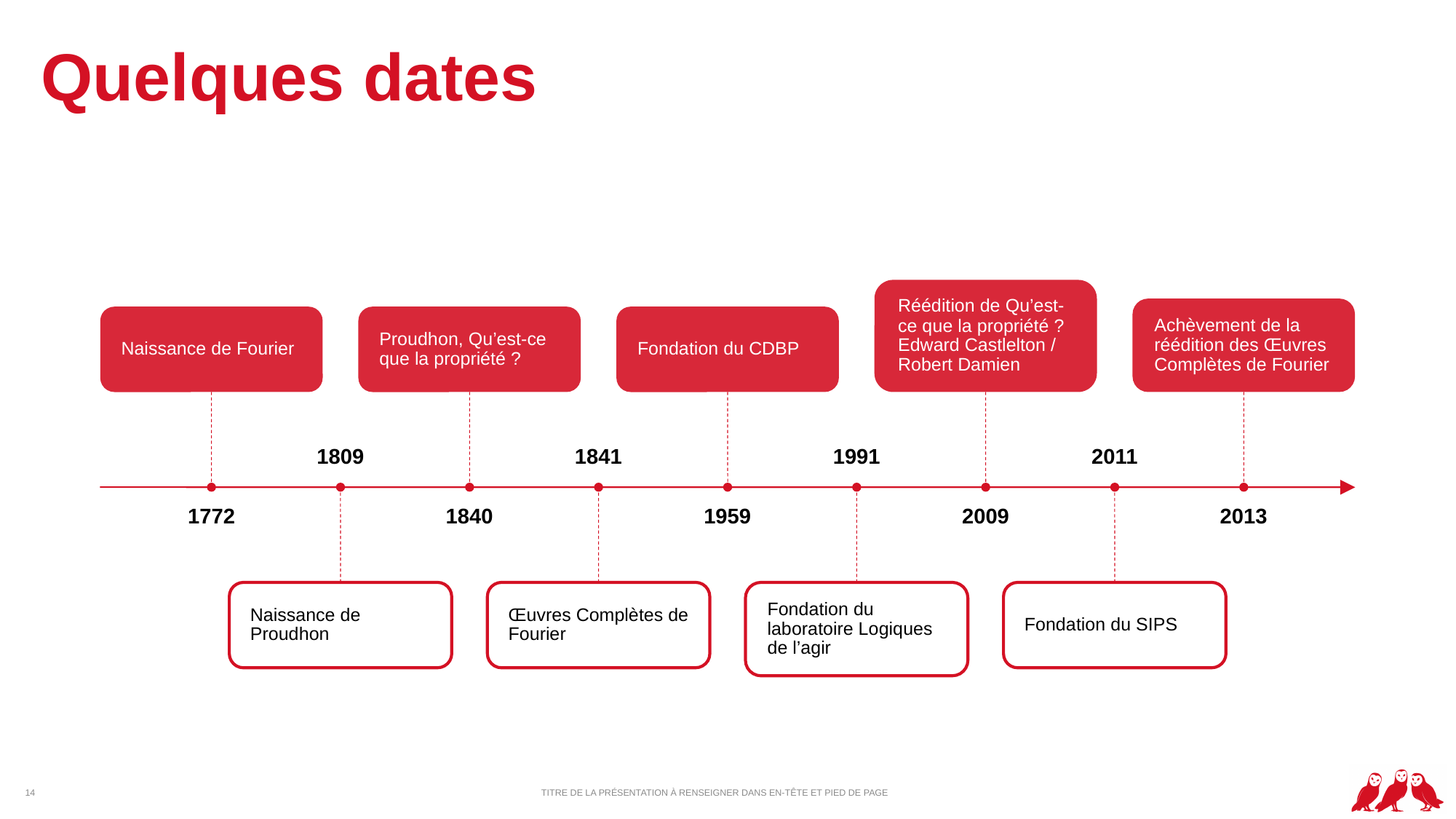

# Quelques dates
1772
Naissance de Fourier
1809
Naissance de Proudhon
1840
Proudhon, Qu’est-ce que la propriété ?
1841
Œuvres Complètes de Fourier
1959
Fondation du CDBP
1991
Fondation du laboratoire Logiques de l’agir
2009
Réédition de Qu’est-ce que la propriété ? Edward Castlelton / Robert Damien
2011
Fondation du SIPS
2013
Achèvement de la réédition des Œuvres Complètes de Fourier
14
TITRE DE LA PRÉSENTATION À RENSEIGNER DANS EN-TÊTE ET PIED DE PAGE